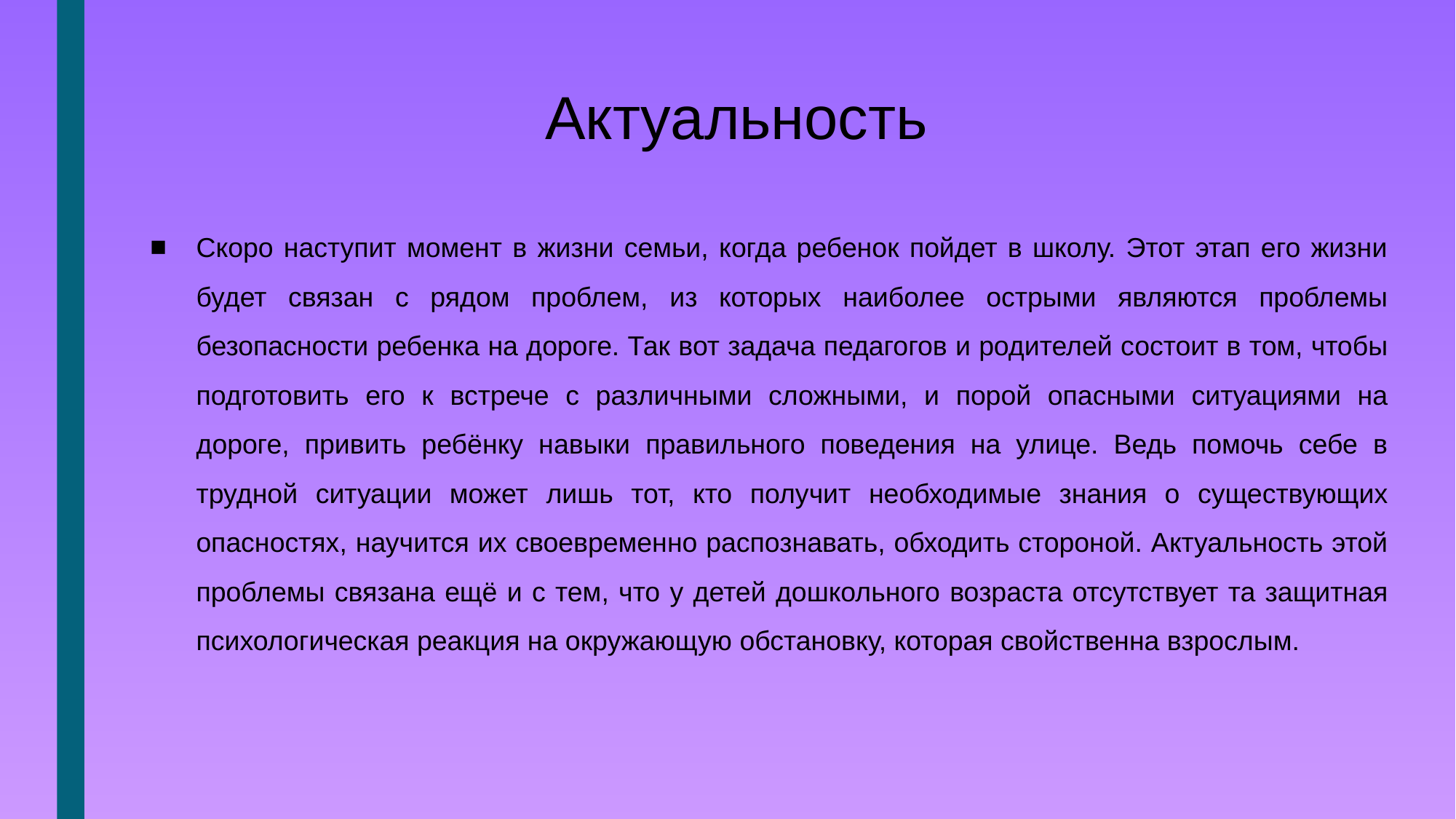

# Актуальность
Скоро наступит момент в жизни семьи, когда ребенок пойдет в школу. Этот этап его жизни будет связан с рядом проблем, из которых наиболее острыми являются проблемы безопасности ребенка на дороге. Так вот задача педагогов и родителей состоит в том, чтобы подготовить его к встрече с различными сложными, и порой опасными ситуациями на дороге, привить ребёнку навыки правильного поведения на улице. Ведь помочь себе в трудной ситуации может лишь тот, кто получит необходимые знания о существующих опасностях, научится их своевременно распознавать, обходить стороной. Актуальность этой проблемы связана ещё и с тем, что у детей дошкольного возраста отсутствует та защитная психологическая реакция на окружающую обстановку, которая свойственна взрослым.